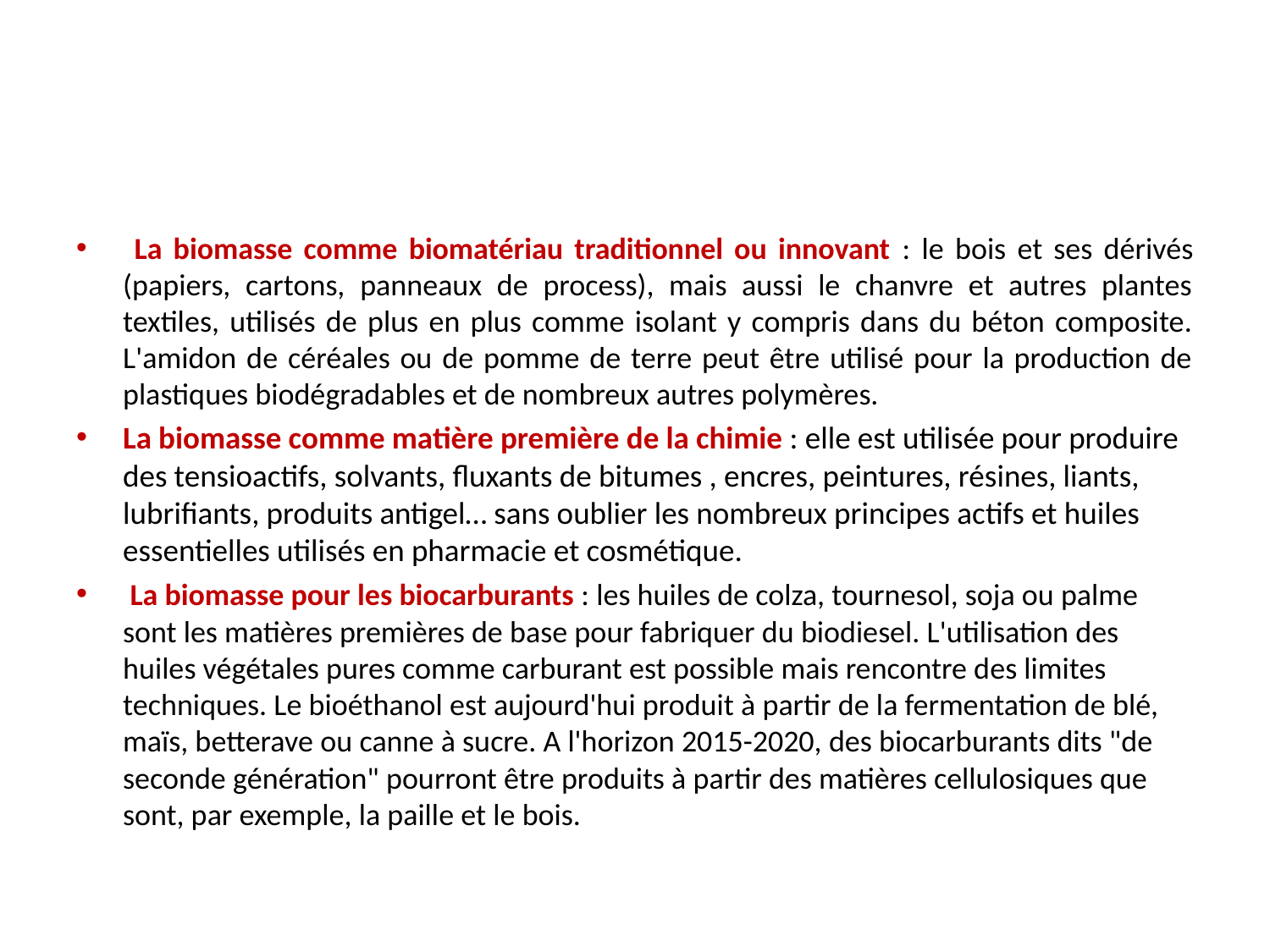

#
 La biomasse comme biomatériau traditionnel ou innovant : le bois et ses dérivés (papiers, cartons, panneaux de process), mais aussi le chanvre et autres plantes textiles, utilisés de plus en plus comme isolant y compris dans du béton composite. L'amidon de céréales ou de pomme de terre peut être utilisé pour la production de plastiques biodégradables et de nombreux autres polymères.
La biomasse comme matière première de la chimie : elle est utilisée pour produire des tensioactifs, solvants, fluxants de bitumes , encres, peintures, résines, liants, lubrifiants, produits antigel… sans oublier les nombreux principes actifs et huiles essentielles utilisés en pharmacie et cosmétique.
 La biomasse pour les biocarburants : les huiles de colza, tournesol, soja ou palme sont les matières premières de base pour fabriquer du biodiesel. L'utilisation des huiles végétales pures comme carburant est possible mais rencontre des limites techniques. Le bioéthanol est aujourd'hui produit à partir de la fermentation de blé, maïs, betterave ou canne à sucre. A l'horizon 2015-2020, des biocarburants dits "de seconde génération" pourront être produits à partir des matières cellulosiques que sont, par exemple, la paille et le bois.